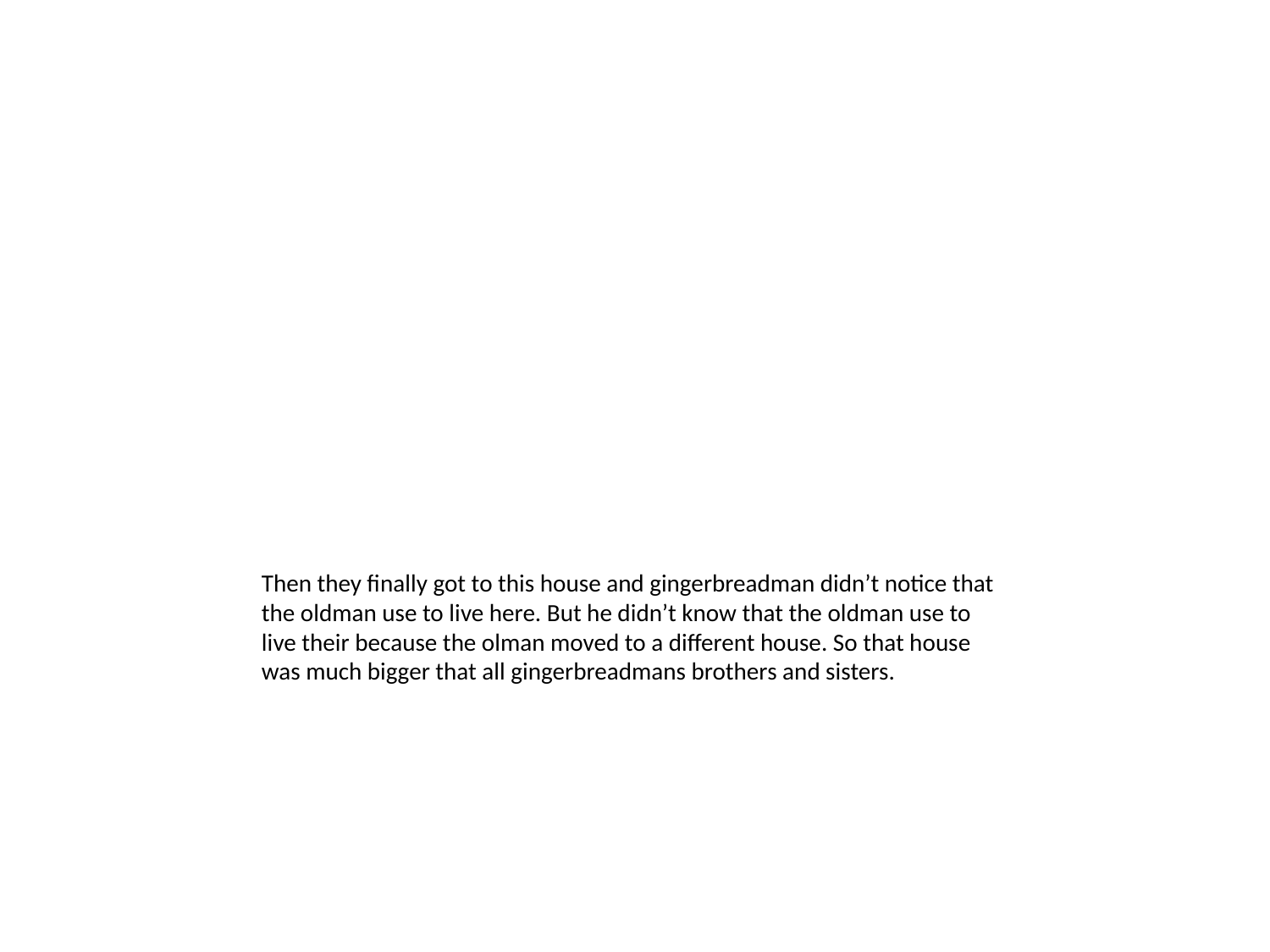

#
Then they finally got to this house and gingerbreadman didn’t notice that the oldman use to live here. But he didn’t know that the oldman use to live their because the olman moved to a different house. So that house was much bigger that all gingerbreadmans brothers and sisters.